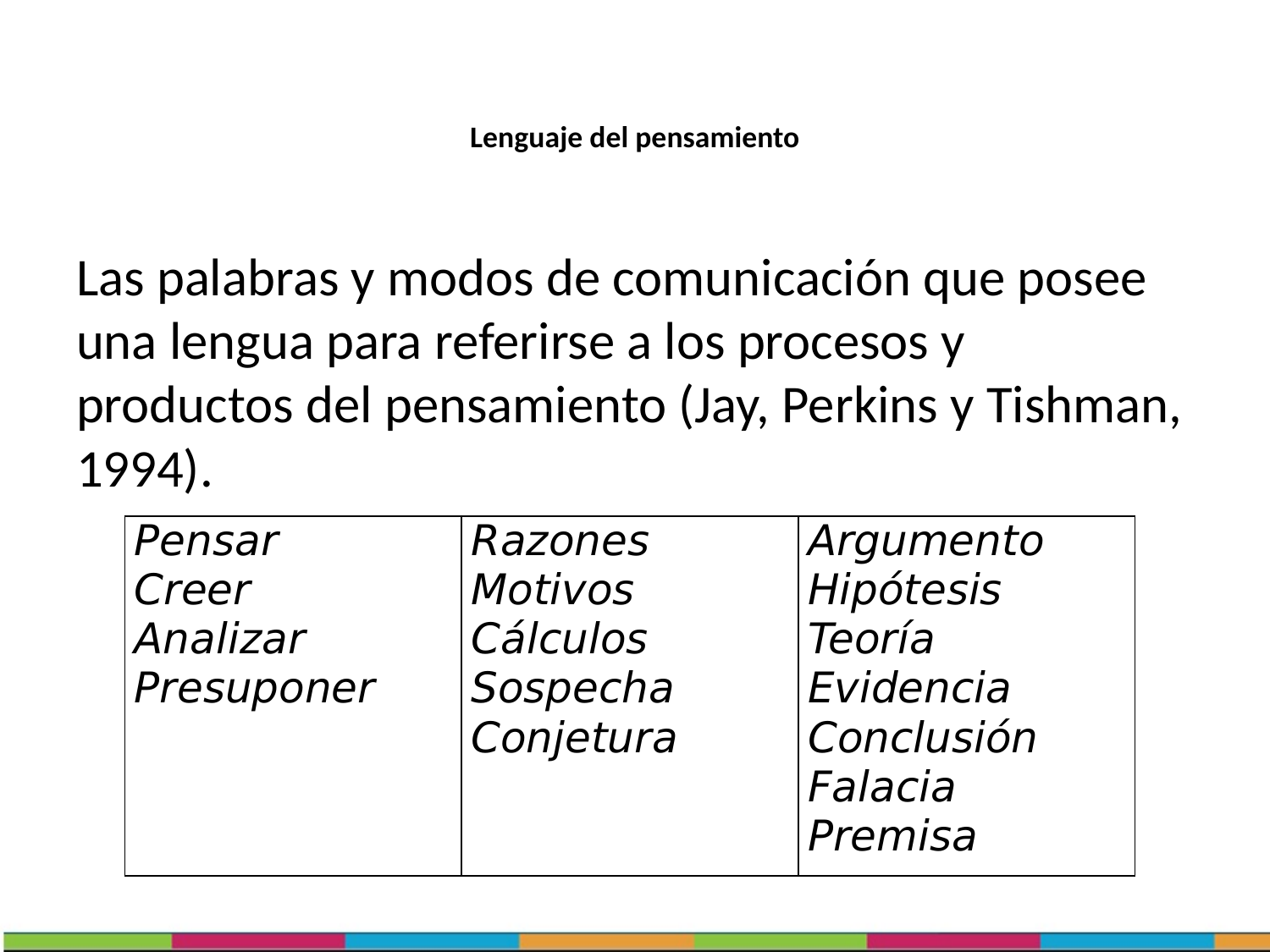

# Lenguaje del pensamiento
Las palabras y modos de comunicación que posee una lengua para referirse a los procesos y productos del pensamiento (Jay, Perkins y Tishman, 1994).

| Pensar Creer Analizar Presuponer | Razones Motivos Cálculos Sospecha Conjetura | Argumento Hipótesis Teoría Evidencia Conclusión Falacia Premisa |
| --- | --- | --- |